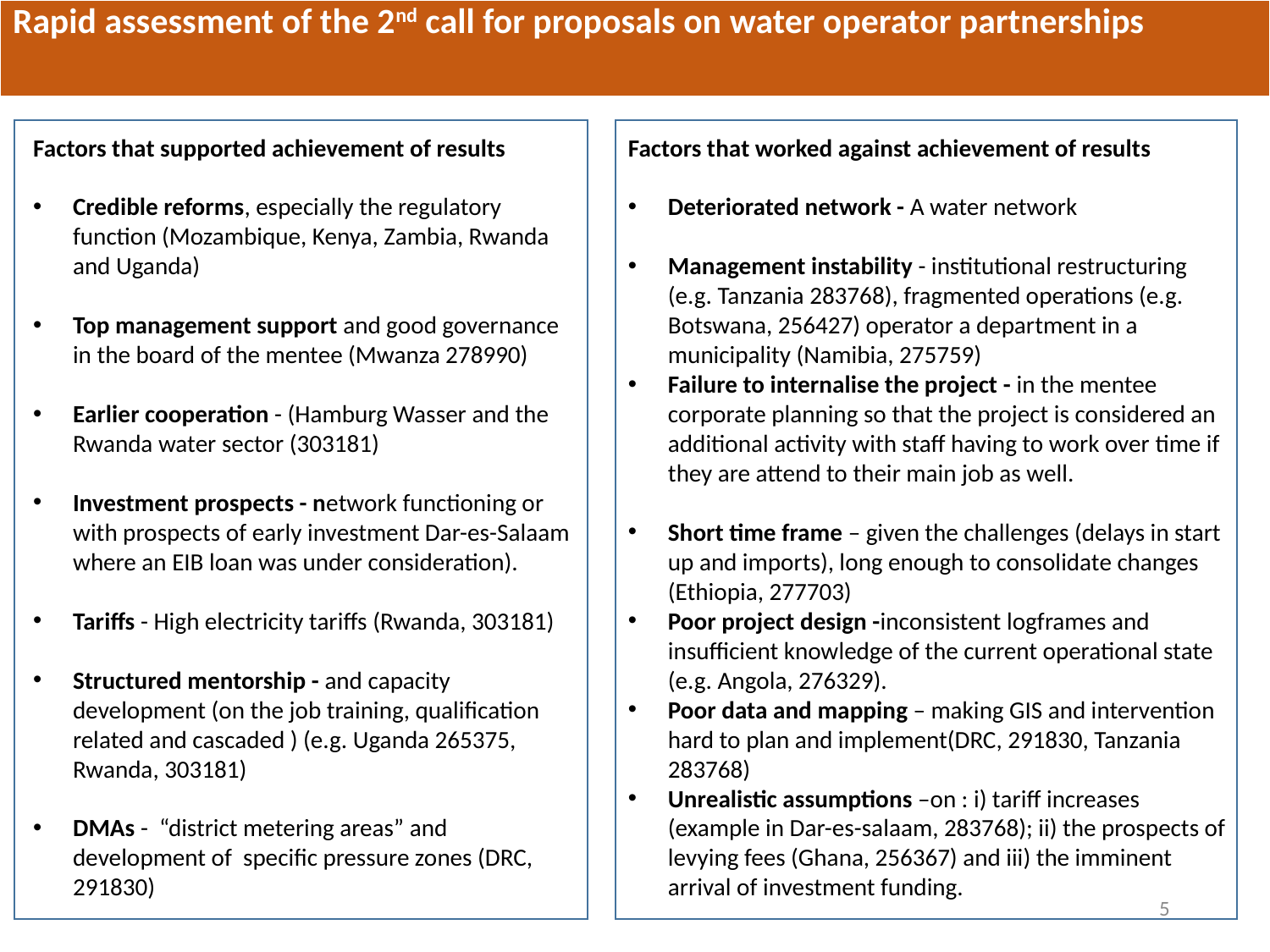

| Rapid assessment of the 2nd call for proposals on water operator partnerships |
| --- |

Factors that supported achievement of results

Credible reforms, especially the regulatory function (Mozambique, Kenya, Zambia, Rwanda and Uganda)

Top management support and good governance in the board of the mentee (Mwanza 278990)

Earlier cooperation - (Hamburg Wasser and the Rwanda water sector (303181)

Investment prospects - network functioning or with prospects of early investment Dar-es-Salaam where an EIB loan was under consideration).

Tariffs - High electricity tariffs (Rwanda, 303181)

Structured mentorship - and capacity development (on the job training, qualification related and cascaded ) (e.g. Uganda 265375, Rwanda, 303181)

DMAs -  “district metering areas” and development of  specific pressure zones (DRC, 291830)

Factors that worked against achievement of results

Deteriorated network - A water network

Management instability - institutional restructuring (e.g. Tanzania 283768), fragmented operations (e.g. Botswana, 256427) operator a department in a municipality (Namibia, 275759)
Failure to internalise the project - in the mentee corporate planning so that the project is considered an additional activity with staff having to work over time if they are attend to their main job as well.

Short time frame – given the challenges (delays in start up and imports), long enough to consolidate changes (Ethiopia, 277703)
Poor project design -inconsistent logframes and insufficient knowledge of the current operational state  (e.g. Angola, 276329).
Poor data and mapping – making GIS and intervention hard to plan and implement(DRC, 291830, Tanzania 283768)
Unrealistic assumptions –on : i) tariff increases (example in Dar-es-salaam, 283768); ii) the prospects of levying fees (Ghana, 256367) and iii) the imminent arrival of investment funding.
5